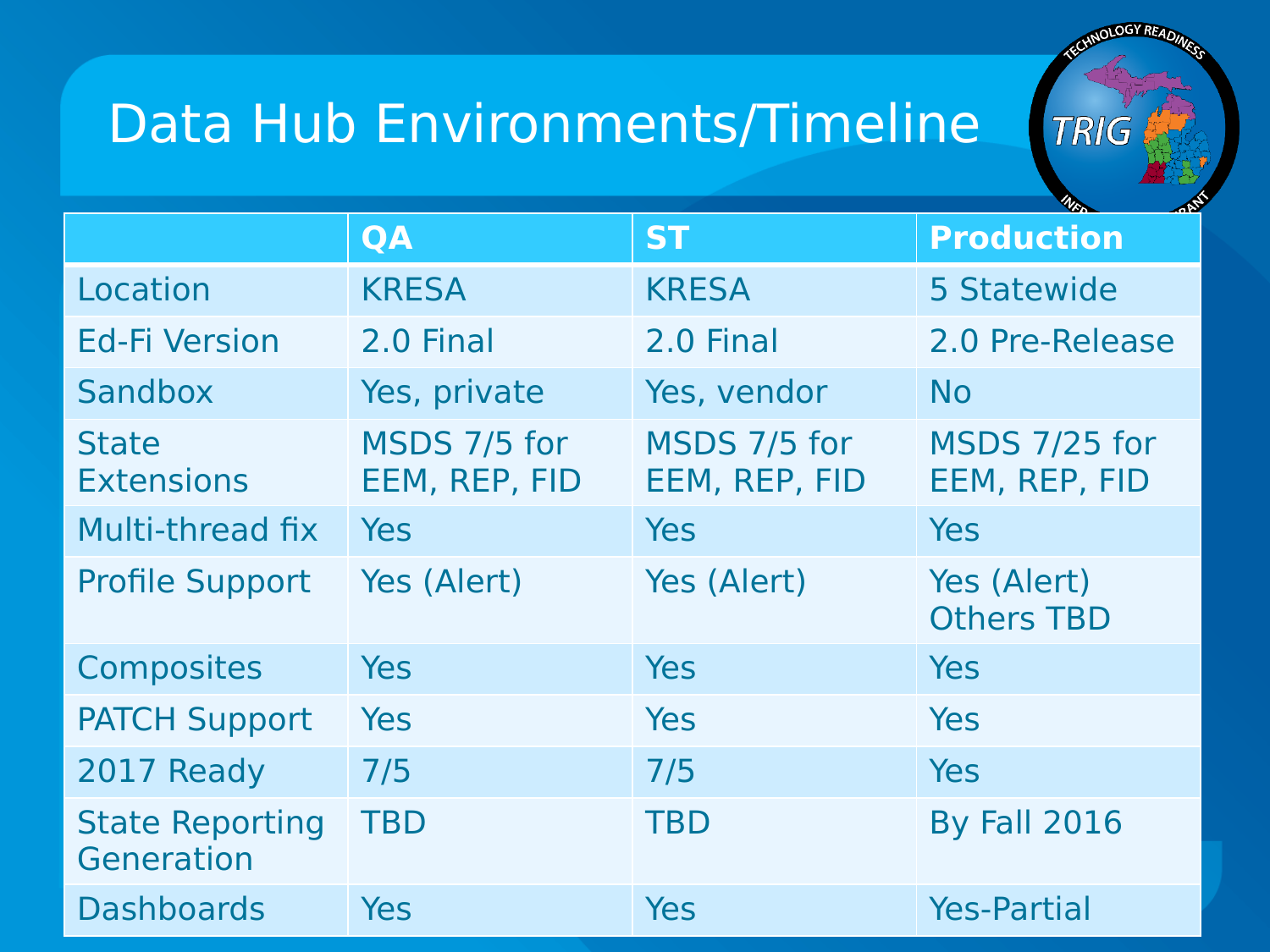

# Data Hub Environments/Timeline
|  | QA | ST | Production |
| --- | --- | --- | --- |
| Location | KRESA | KRESA | 5 Statewide |
| Ed-Fi Version | 2.0 Final | 2.0 Final | 2.0 Pre-Release |
| Sandbox | Yes, private | Yes, vendor | No |
| State Extensions | MSDS 7/5 for EEM, REP, FID | MSDS 7/5 for EEM, REP, FID | MSDS 7/25 for EEM, REP, FID |
| Multi-thread fix | Yes | Yes | Yes |
| Profile Support | Yes (Alert) | Yes (Alert) | Yes (Alert) Others TBD |
| Composites | Yes | Yes | Yes |
| PATCH Support | Yes | Yes | Yes |
| 2017 Ready | 7/5 | 7/5 | Yes |
| State Reporting Generation | TBD | TBD | By Fall 2016 |
| Dashboards | Yes | Yes | Yes-Partial |